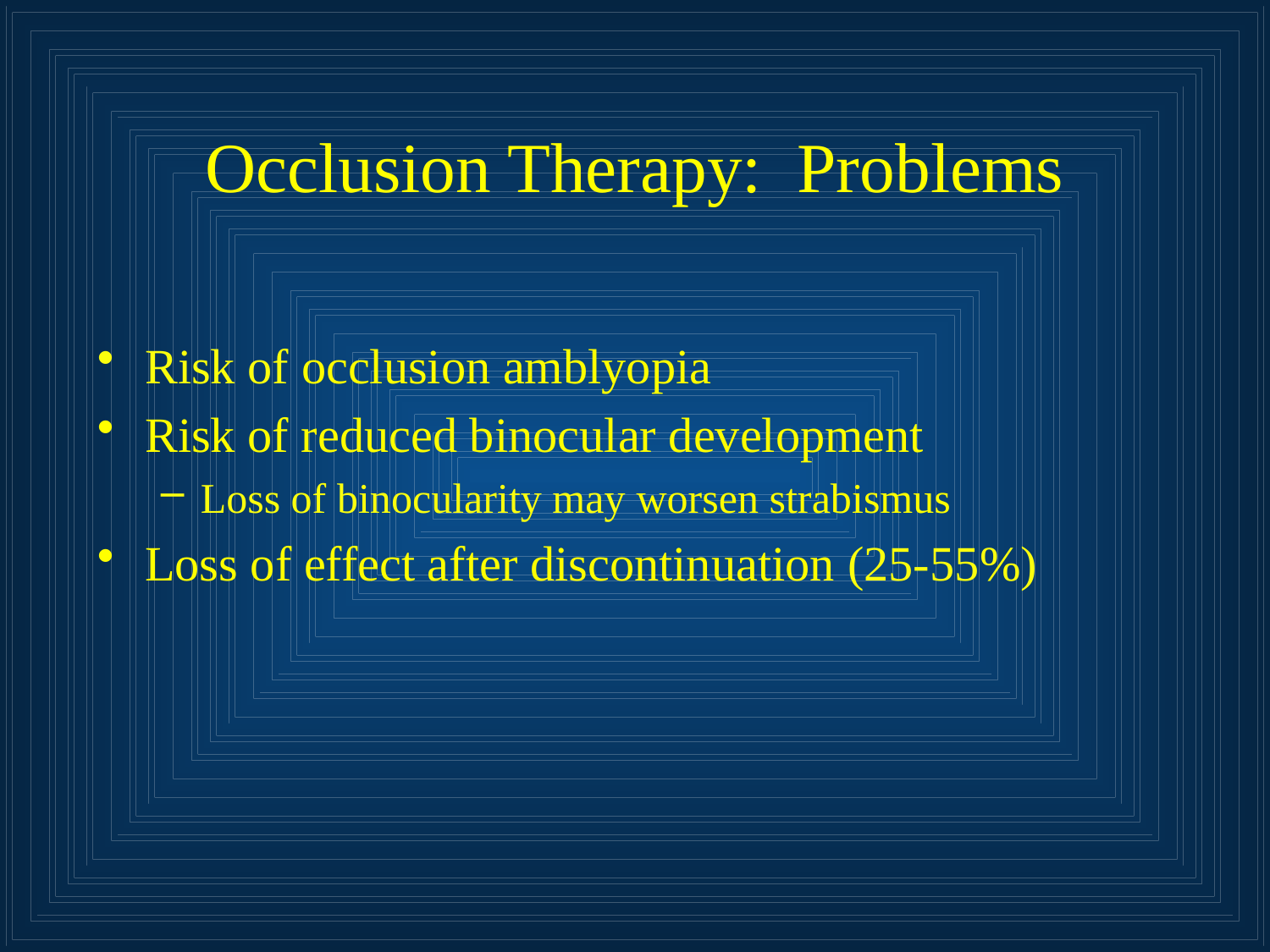

# Occlusion Therapy:  Problems
Risk of occlusion amblyopia
Risk of reduced binocular development
Loss of binocularity may worsen strabismus
Loss of effect after discontinuation (25-55%)